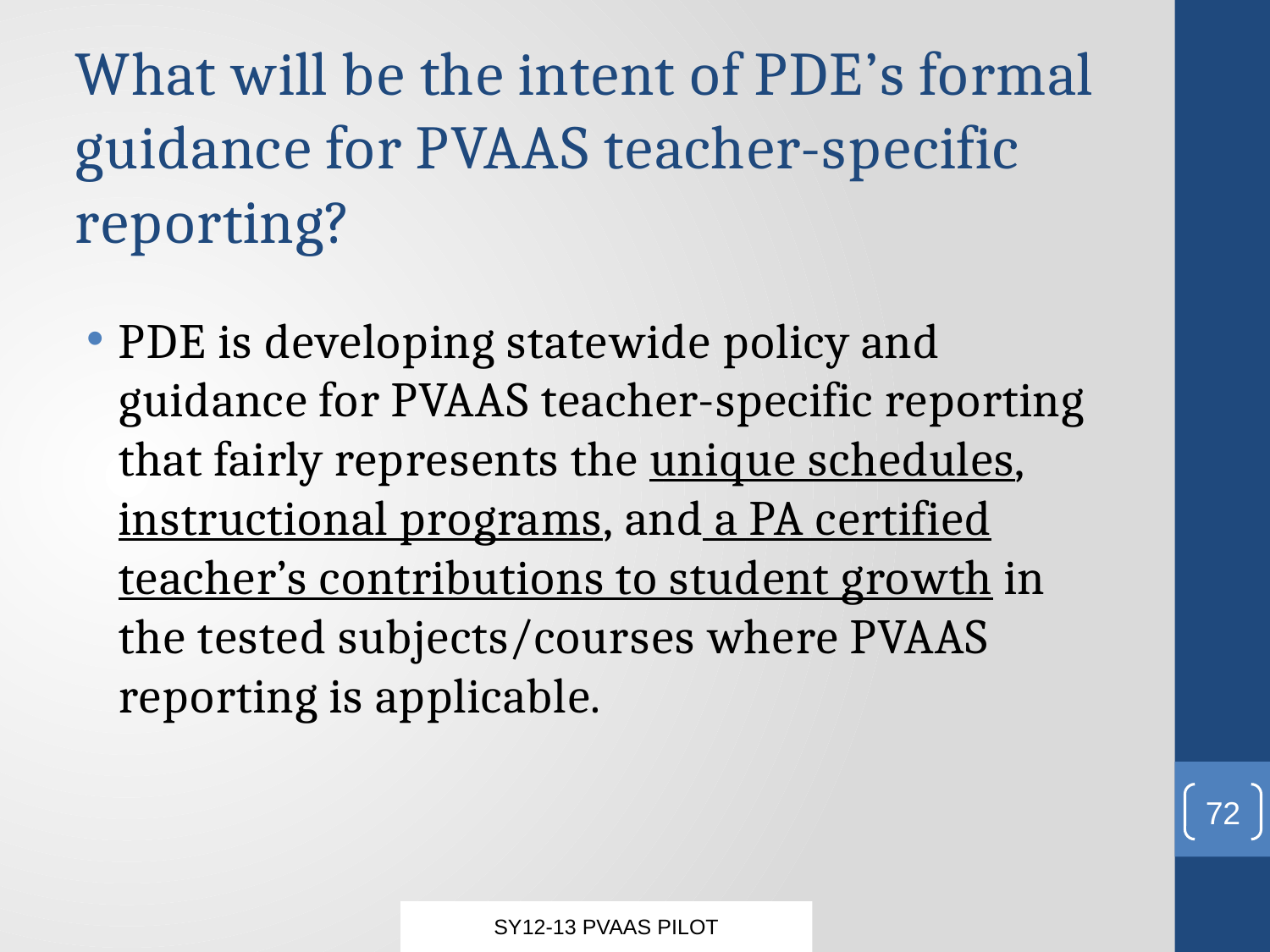

# What will be the intent of PDE’s formal guidance for PVAAS teacher-specific reporting?
PDE is developing statewide policy and guidance for PVAAS teacher-specific reporting that fairly represents the unique schedules, instructional programs, and a PA certified teacher’s contributions to student growth in the tested subjects/courses where PVAAS reporting is applicable.
72
SY12-13 PVAAS PILOT